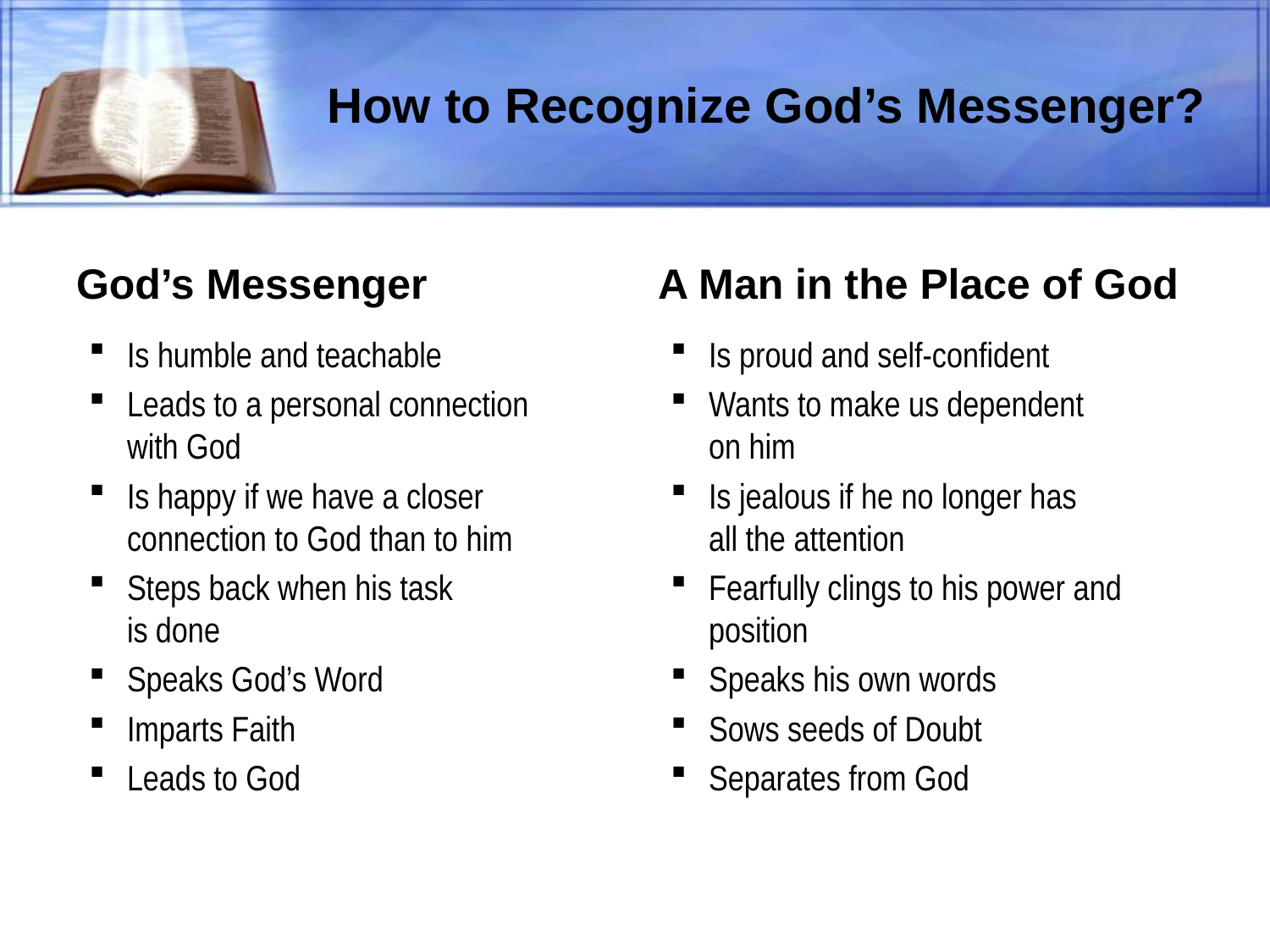

# How to Recognize God’s Messenger?
God’s Messenger
A Man in the Place of God
Is humble and teachable
Leads to a personal connection
with God
Is happy if we have a closer connection to God than to him
Steps back when his task
is done
Speaks God’s Word
Imparts Faith
Leads to God
Is proud and self-confident
Wants to make us dependent
on him
Is jealous if he no longer has
all the attention
Fearfully clings to his power and position
Speaks his own words
Sows seeds of Doubt
Separates from God